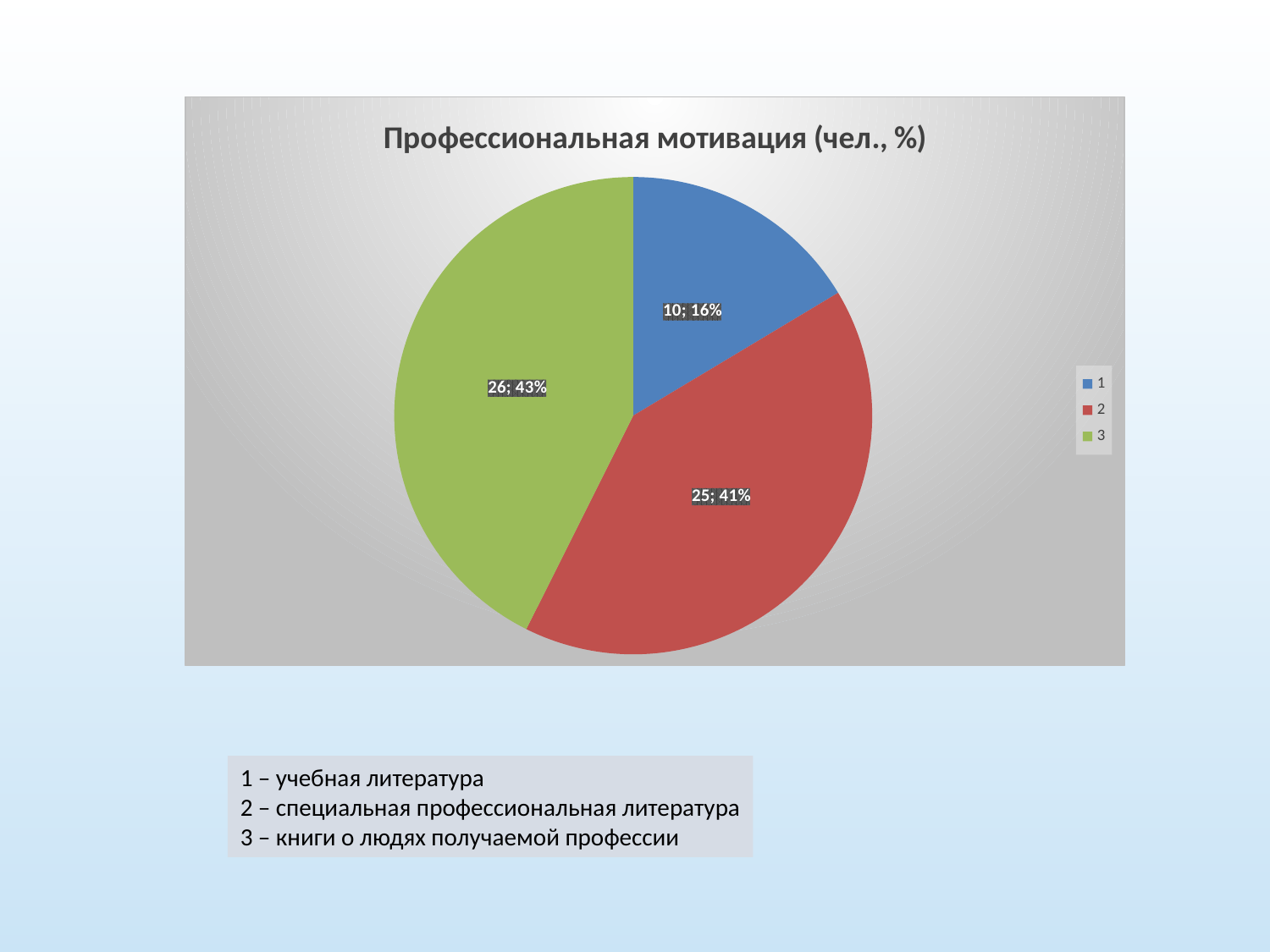

[unsupported chart]

1 – учебная литература
2 – специальная профессиональная литература
3 – книги о людях получаемой профессии